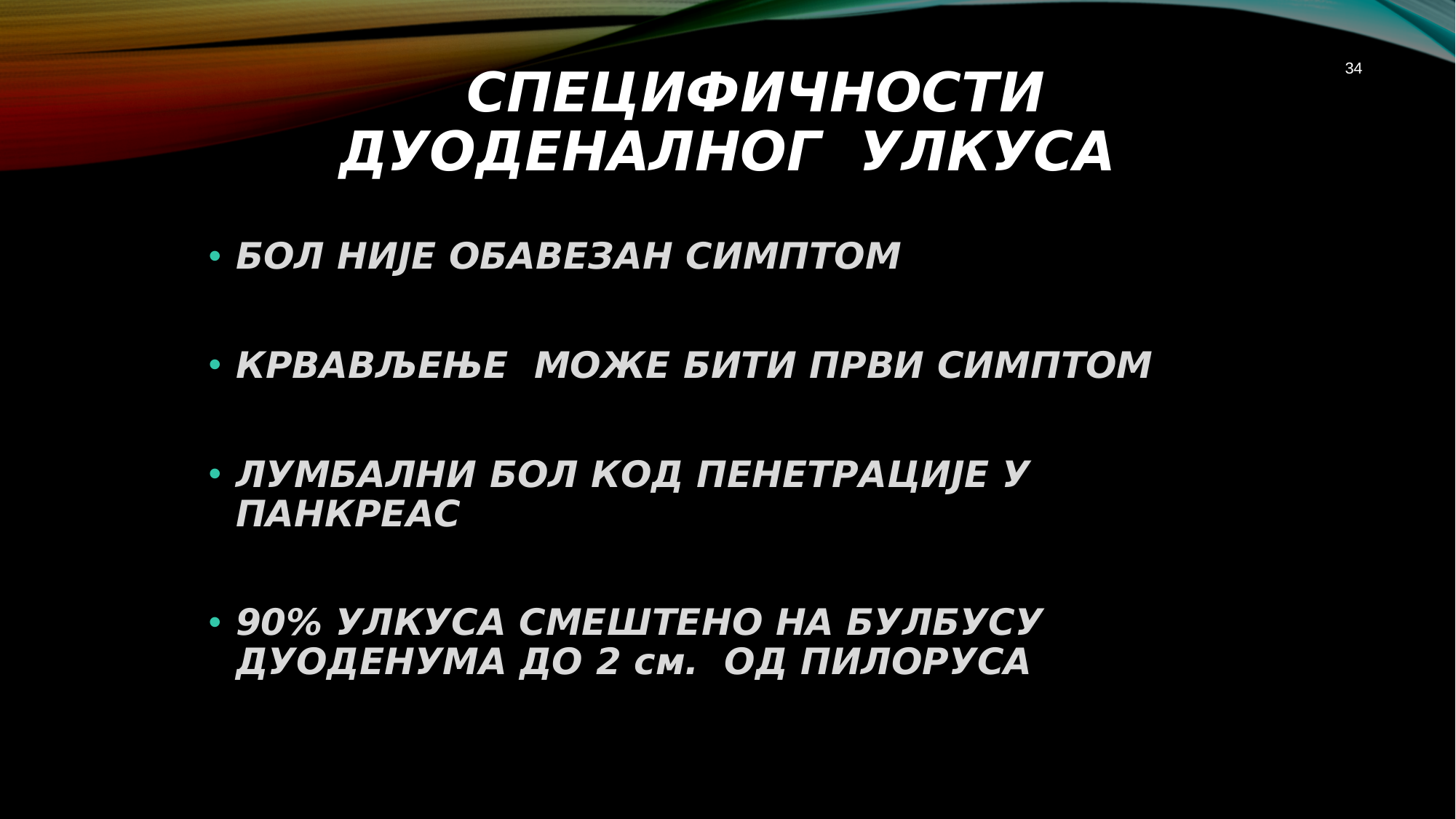

# СПЕЦИФИЧНОСТИ  ДУОДЕНАЛНОГ  УЛКУСА
34

БОЛ НИЈЕ ОБАВЕЗАН СИМПТОМ

КРВАВЉЕЊЕ  МОЖЕ БИТИ ПРВИ СИМПТОМ

ЛУМБАЛНИ БОЛ КОД ПЕНЕТРАЦИЈЕ У ПАНКРЕАС

90% УЛКУСА СМЕШТЕНО НА БУЛБУСУ ДУОДЕНУМА ДО 2 cм.  ОД ПИЛОРУСА